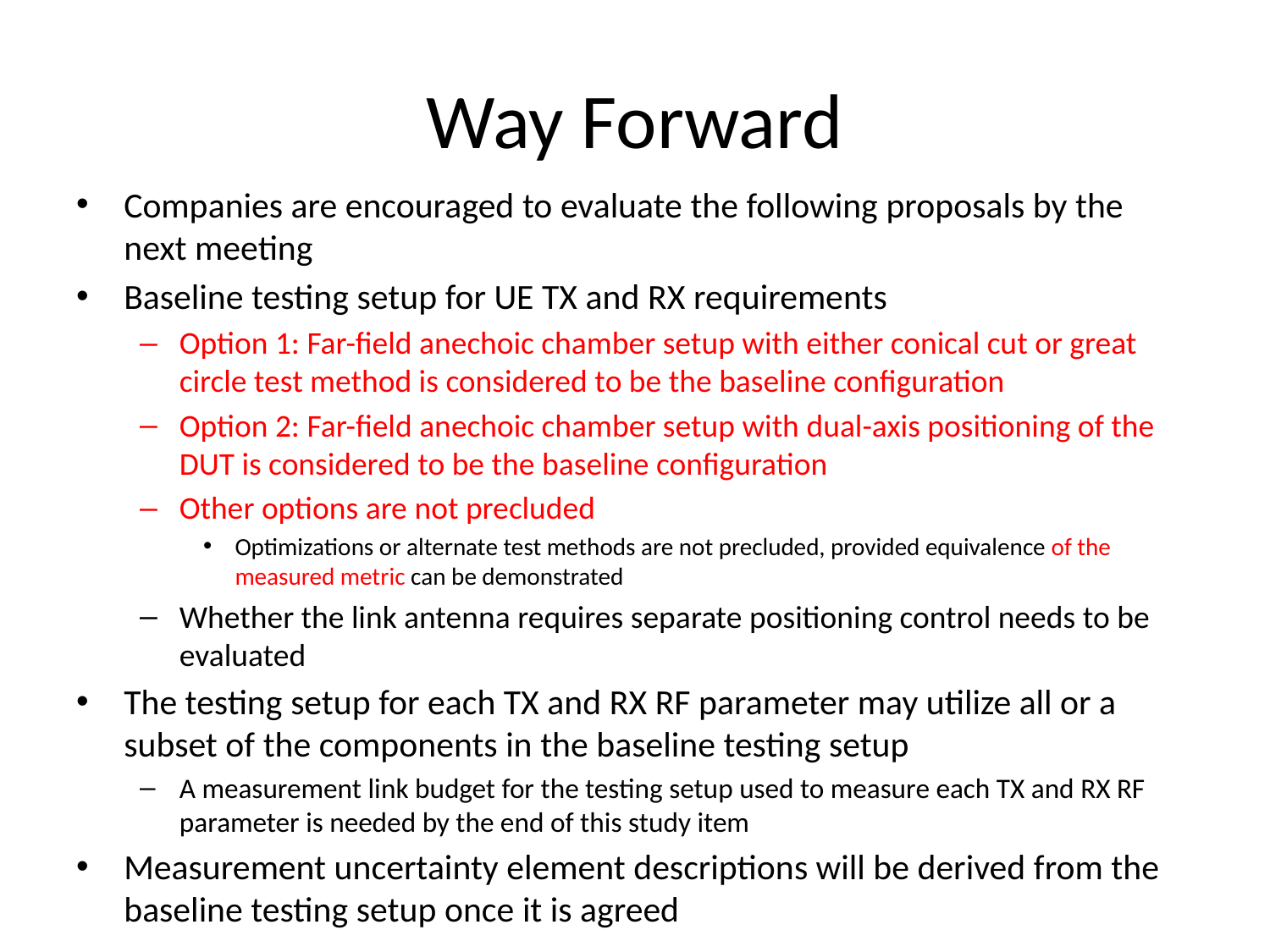

# Way Forward
Companies are encouraged to evaluate the following proposals by the next meeting
Baseline testing setup for UE TX and RX requirements
Option 1: Far-field anechoic chamber setup with either conical cut or great circle test method is considered to be the baseline configuration
Option 2: Far-field anechoic chamber setup with dual-axis positioning of the DUT is considered to be the baseline configuration
Other options are not precluded
Optimizations or alternate test methods are not precluded, provided equivalence of the measured metric can be demonstrated
Whether the link antenna requires separate positioning control needs to be evaluated
The testing setup for each TX and RX RF parameter may utilize all or a subset of the components in the baseline testing setup
A measurement link budget for the testing setup used to measure each TX and RX RF parameter is needed by the end of this study item
Measurement uncertainty element descriptions will be derived from the baseline testing setup once it is agreed